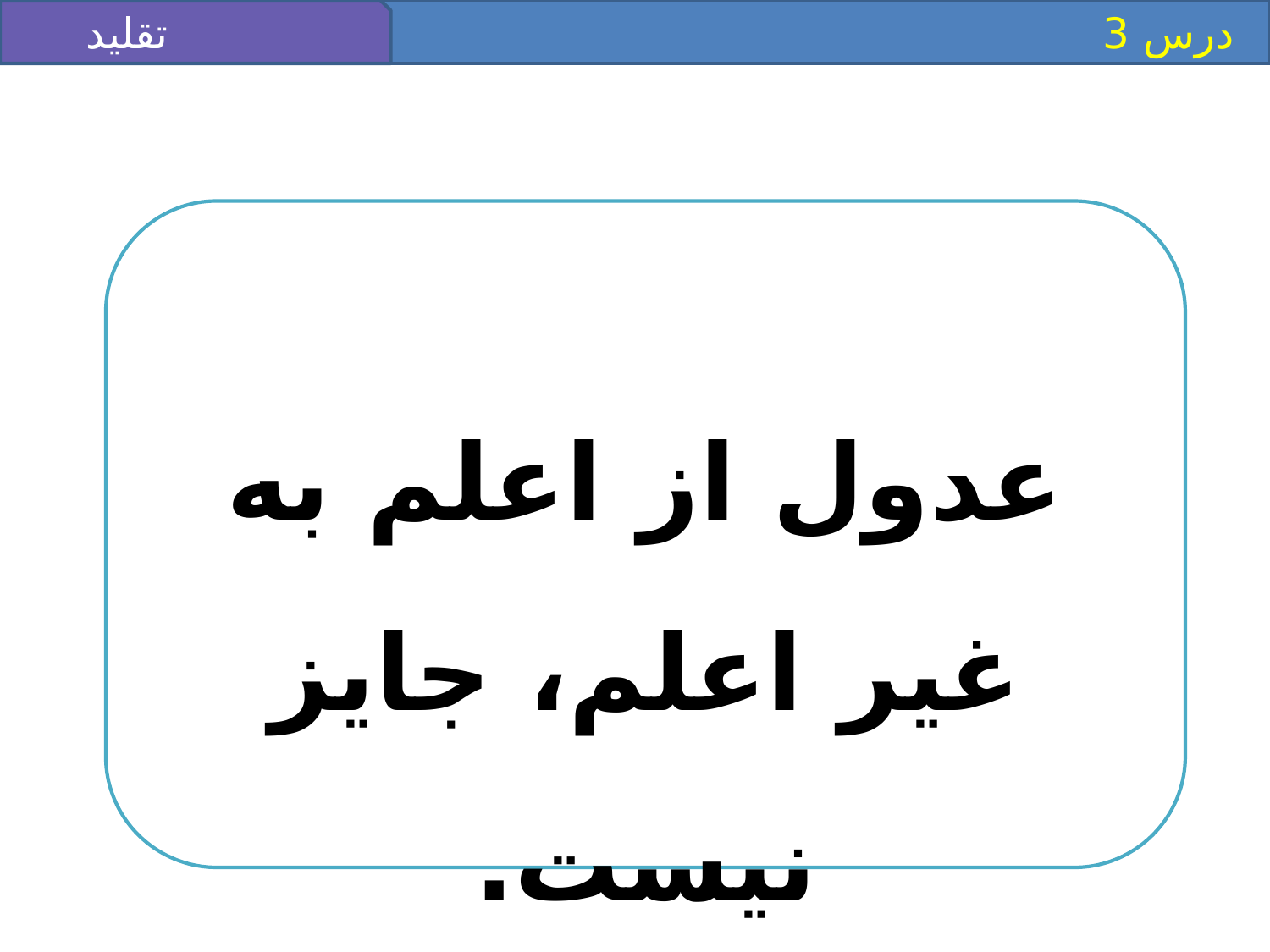

تقليد
 درس 3

عدول از اعلم به غير اعلم، جايز نيست.